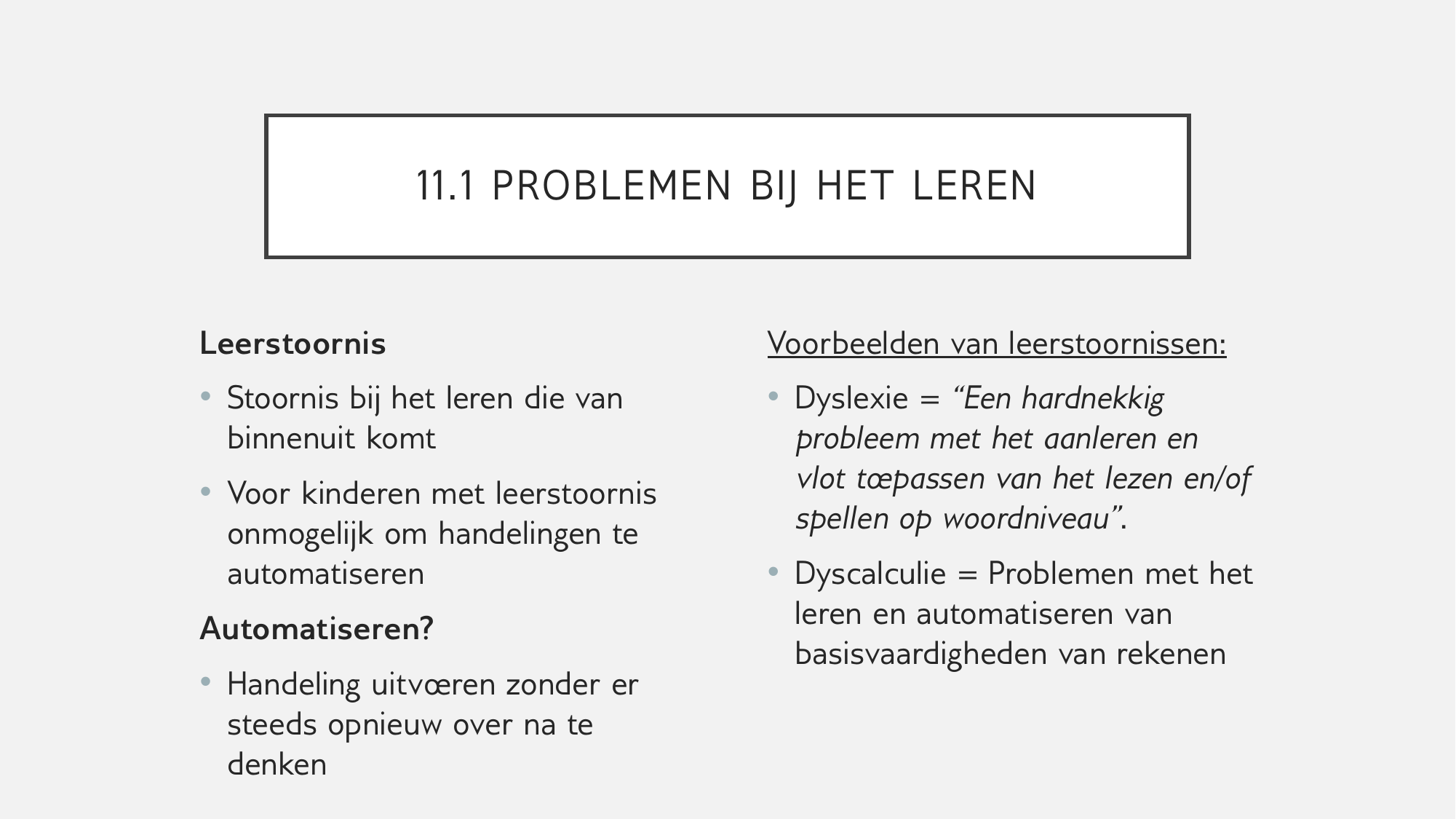

# 11.1 Problemen bij het leren
Leerstoornis
Stoornis bij het leren die van binnenuit komt
Voor kinderen met leerstoornis onmogelijk om handelingen te automatiseren
Automatiseren?
Handeling uitvoeren zonder er steeds opnieuw over na te denken

Voorbeelden van leerstoornissen:
Dyslexie = “Een hardnekkig probleem met het aanleren en vlot toepassen van het lezen en/of spellen op woordniveau”.
Dyscalculie = Problemen met het leren en automatiseren van basisvaardigheden van rekenen